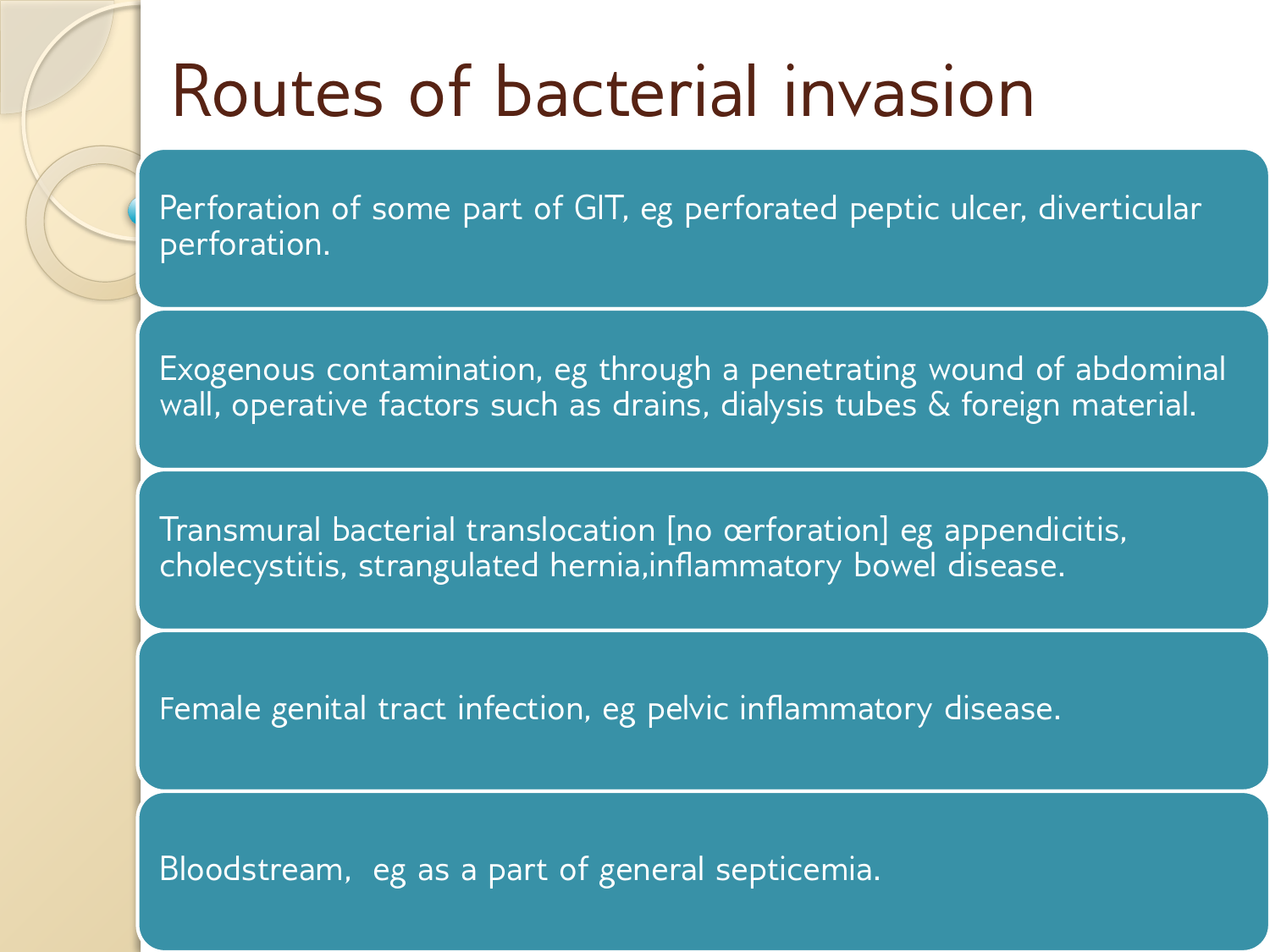

# Routes of bacterial invasion
Perforation of some part of GIT, eg perforated peptic ulcer, diverticular perforation.
Exogenous contamination, eg through a penetrating wound of abdominal wall, operative factors such as drains, dialysis tubes & foreign material.
Transmural bacterial translocation [no oerforation] eg appendicitis, cholecystitis, strangulated hernia,inflammatory bowel disease.
Female genital tract infection, eg pelvic inflammatory disease.
Bloodstream,  eg as a part of general septicemia.